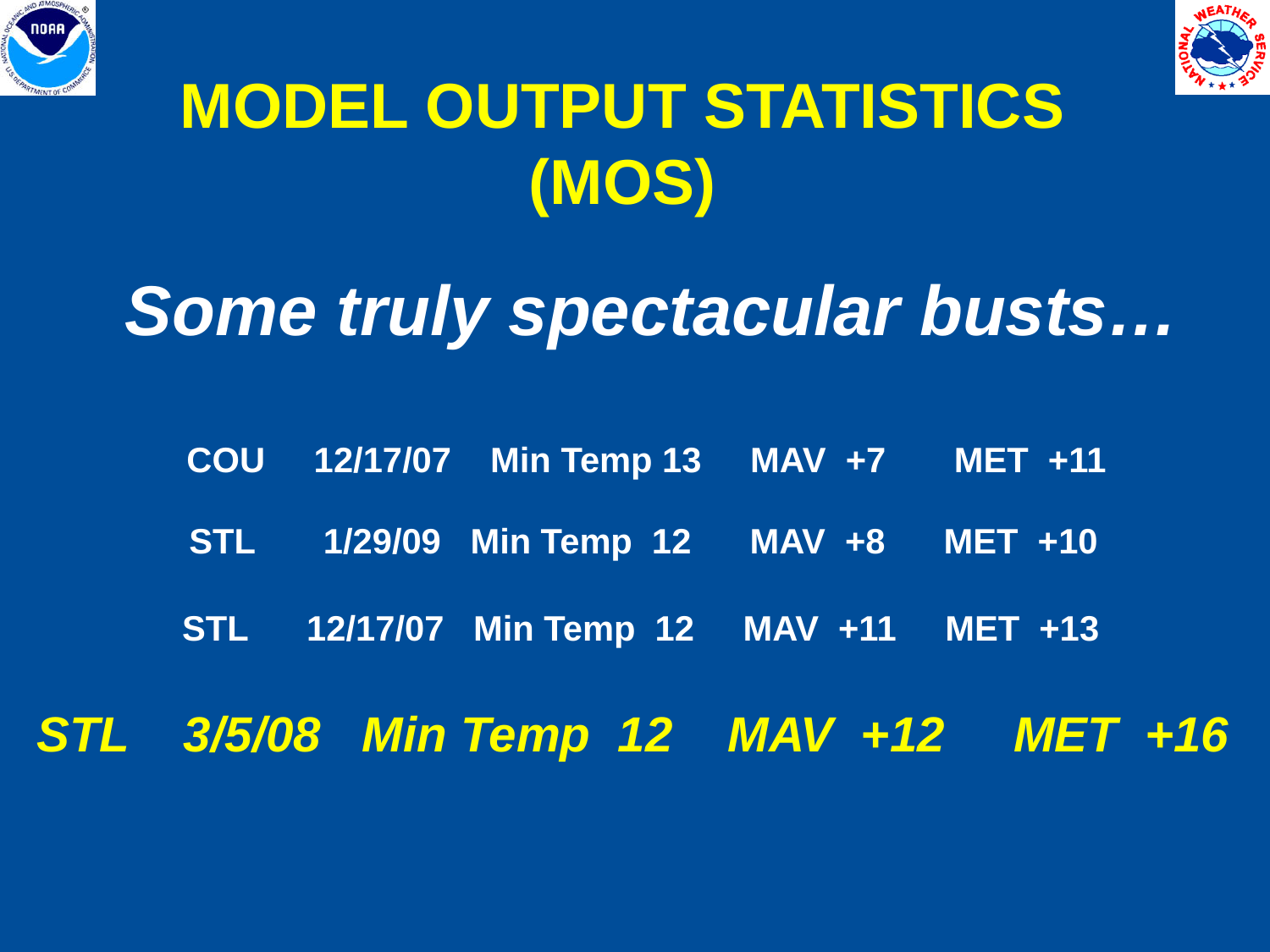

MODEL OUTPUT STATISTICS (MOS)
Some truly spectacular busts…
COU     12/17/07    Min Temp 13     MAV  +7       MET  +11
STL       1/29/09   Min Temp  12      MAV  +8      MET  +10
STL      12/17/07   Min Temp  12     MAV  +11     MET  +13
STL    3/5/08   Min Temp  12    MAV  +12     MET  +16